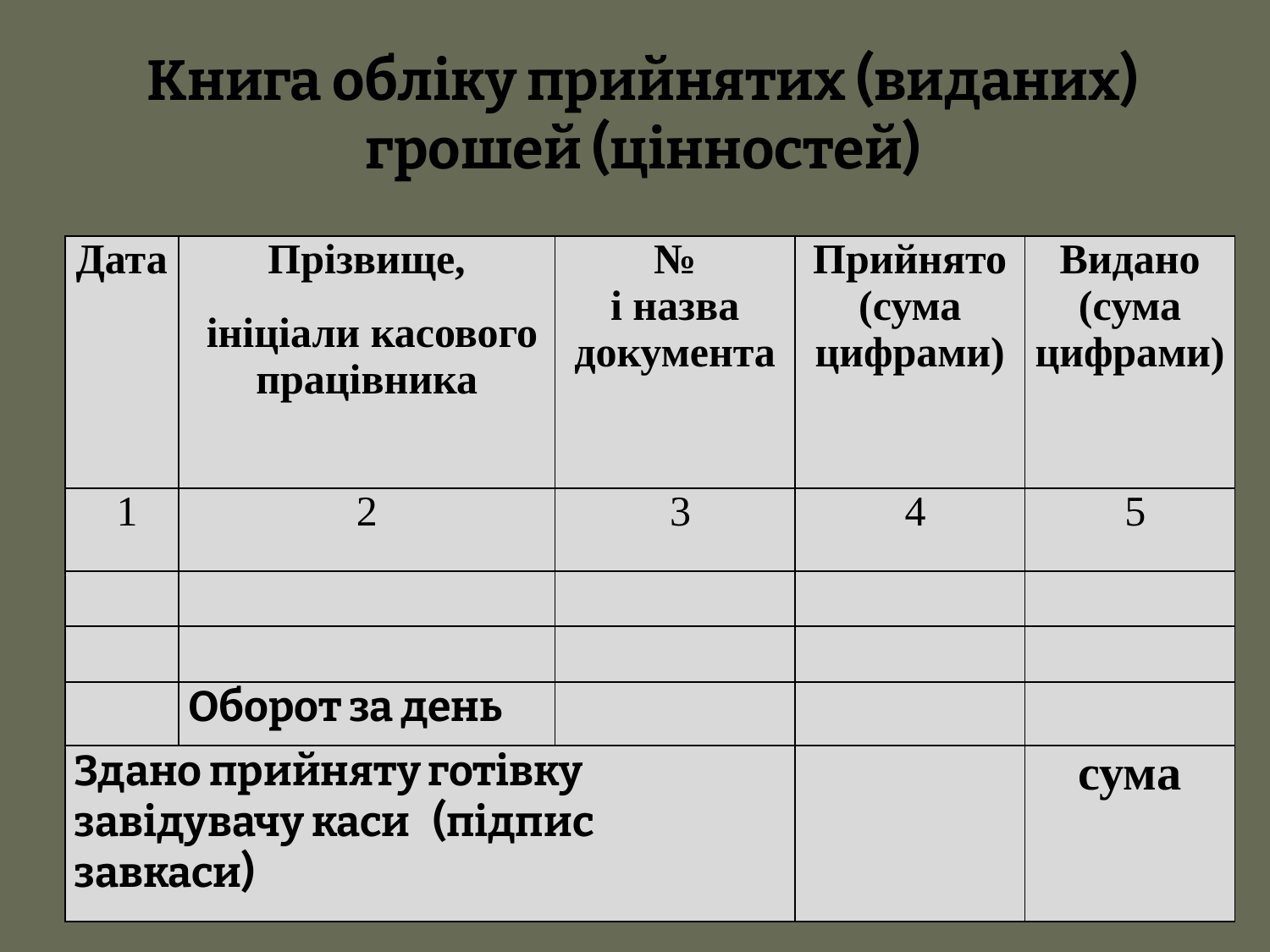

# Книга обліку прийнятих (виданих) грошей (цінностей)

| Дата | Прізвище, ініціали касового працівника | № і назва документа | Прийнято (сума цифрами) | Видано (сума цифрами) |
| --- | --- | --- | --- | --- |
| 1 | 2 | 3 | 4 | 5 |
|  |  |  |  |  |
|  |  |  |  |  |
|  | Оборот за день |  |  |  |
| Здано прийняту готівку завідувачу каси (підпис завкаси) |  |  |  | сума |